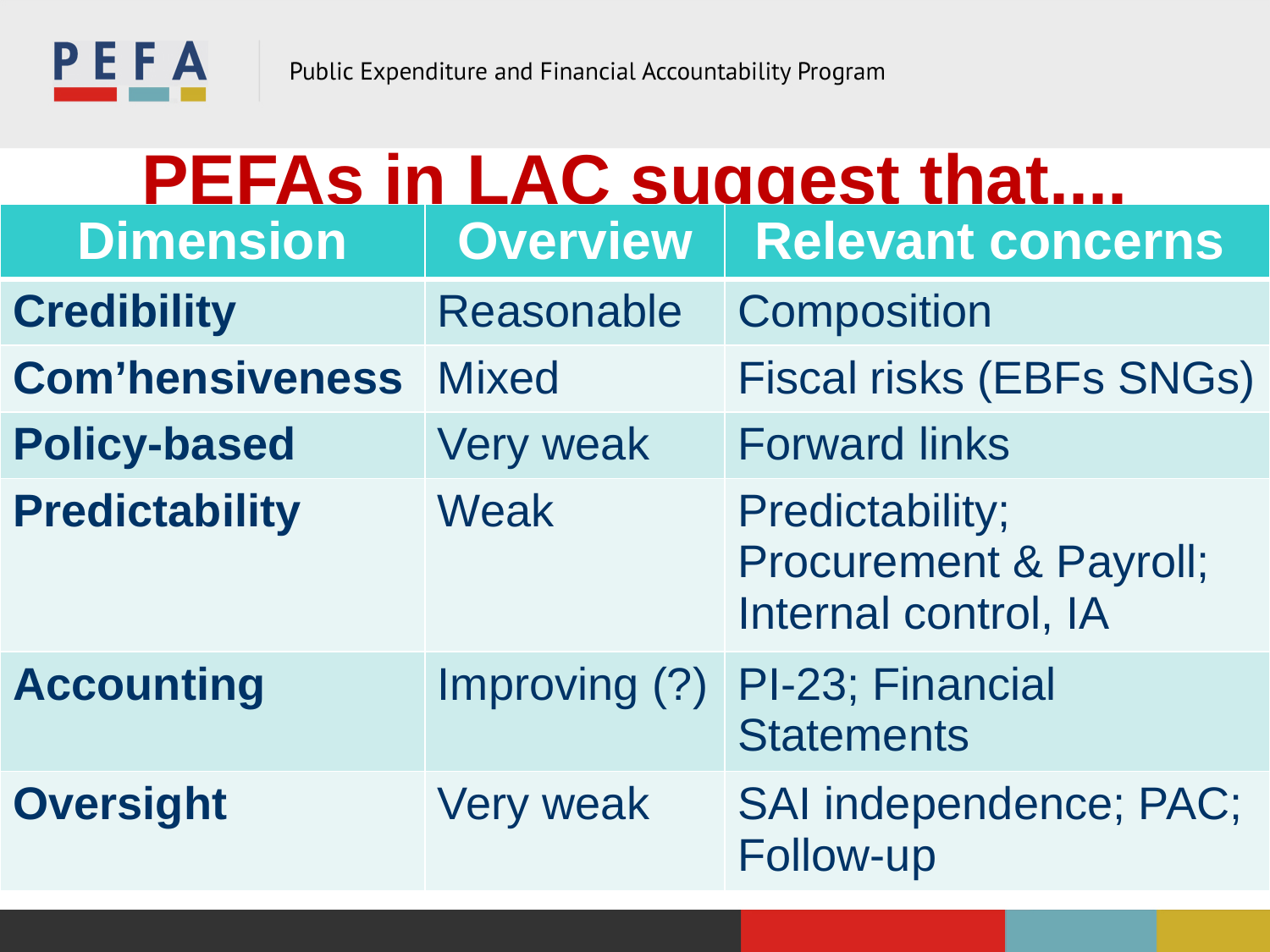

# PEFAs in LAC suggest that....
| Dimension | Overview | Relevant concerns |
| --- | --- | --- |
| Credibility | Reasonable | Composition |
| Com’hensiveness | Mixed | Fiscal risks (EBFs SNGs) |
| Policy-based | Very weak | Forward links |
| Predictability | Weak | Predictability; Procurement & Payroll; Internal control, IA |
| Accounting | Improving (?) | PI-23; Financial Statements |
| Oversight | Very weak | SAI independence; PAC; Follow-up |